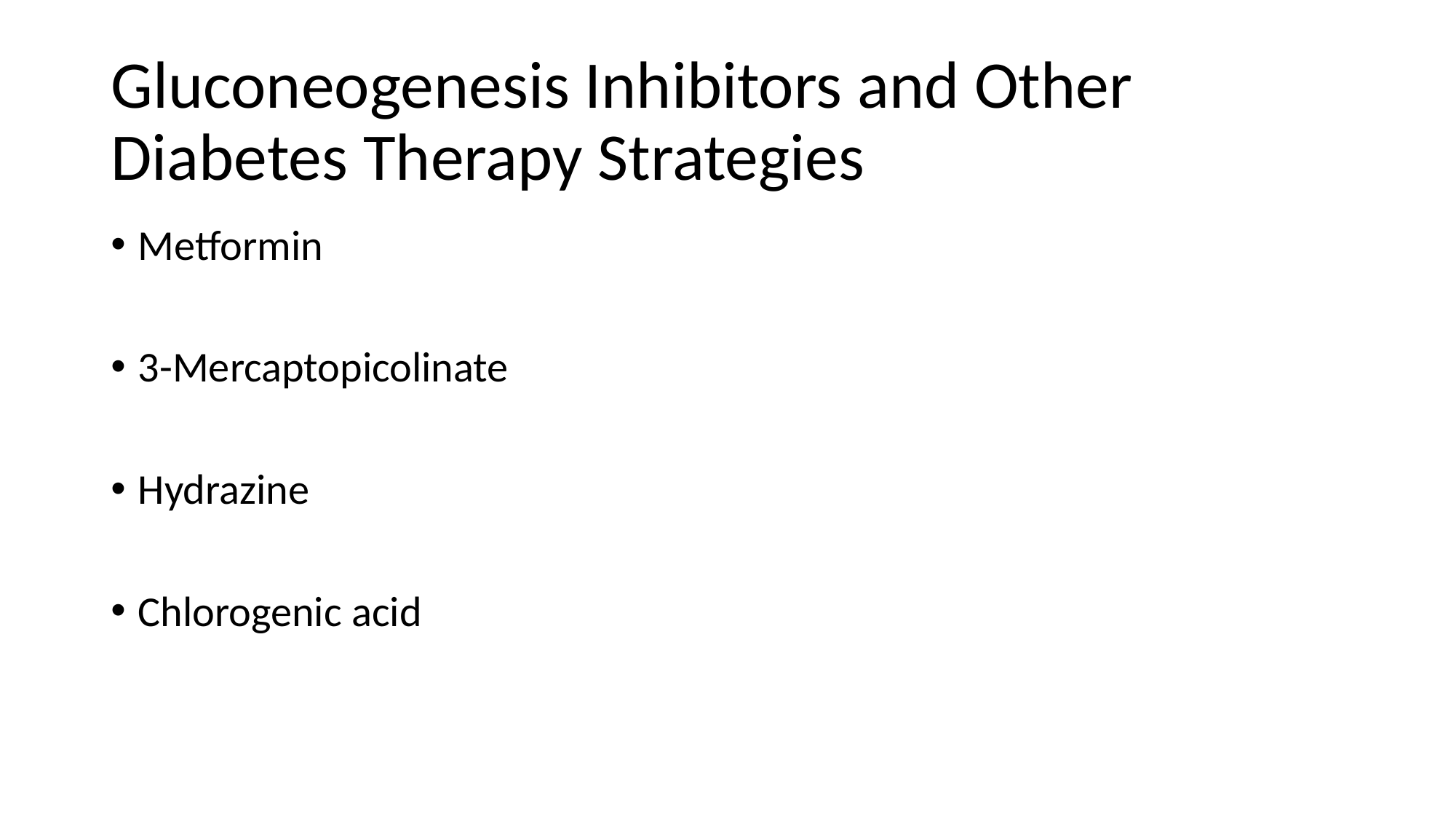

# Gluconeogenesis Inhibitors and Other Diabetes Therapy Strategies
Metformin

3-Mercaptopicolinate

Hydrazine

Chlorogenic acid